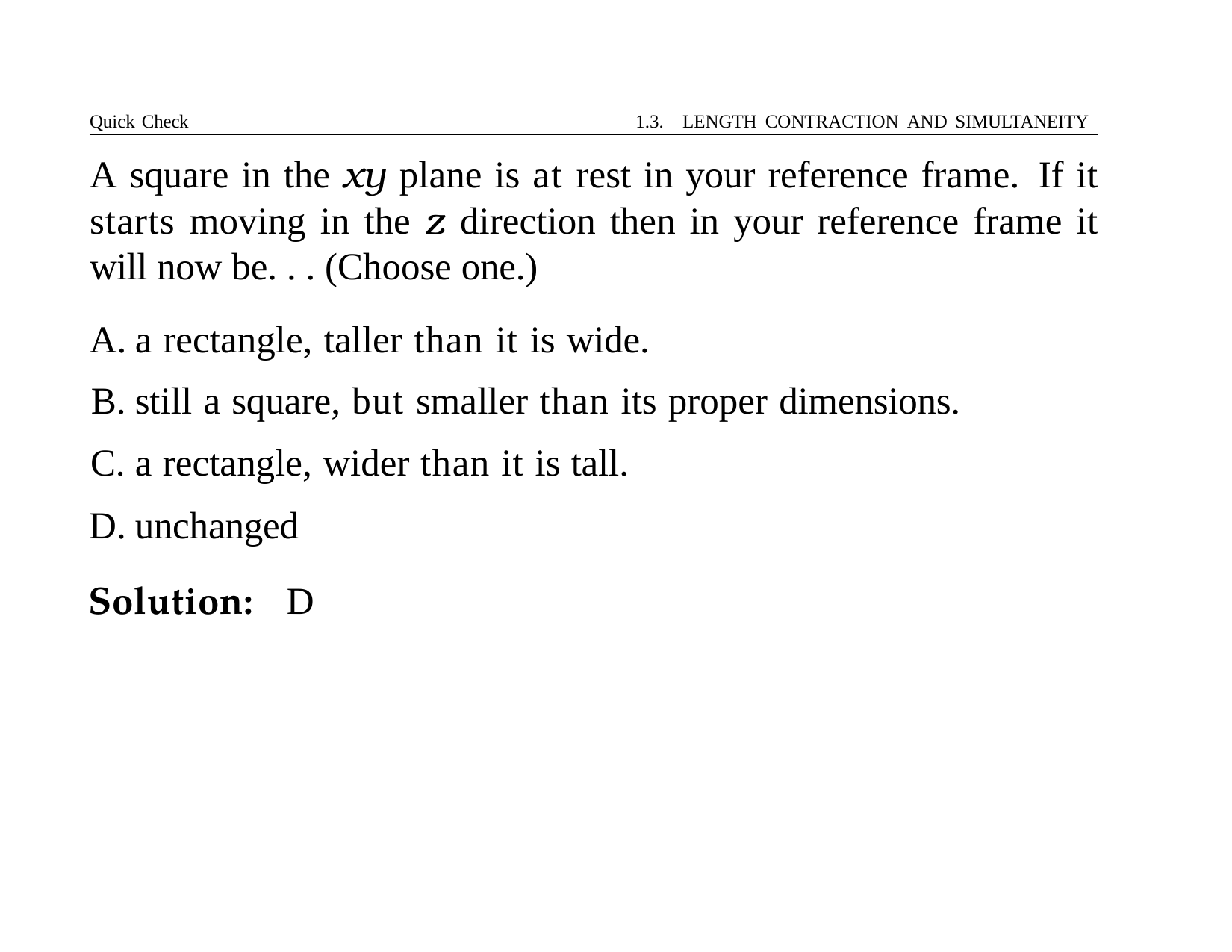

Quick Check	1.3.  LENGTH CONTRACTION AND SIMULTANEITY

# A square in the xy plane is at rest in your reference frame. If it starts moving in the z direction then in your reference frame it will now be. . . (Choose one.)
a rectangle, taller than it is wide.
still a square, but smaller than its proper dimensions.
a rectangle, wider than it is tall.
unchanged
Solution:	D